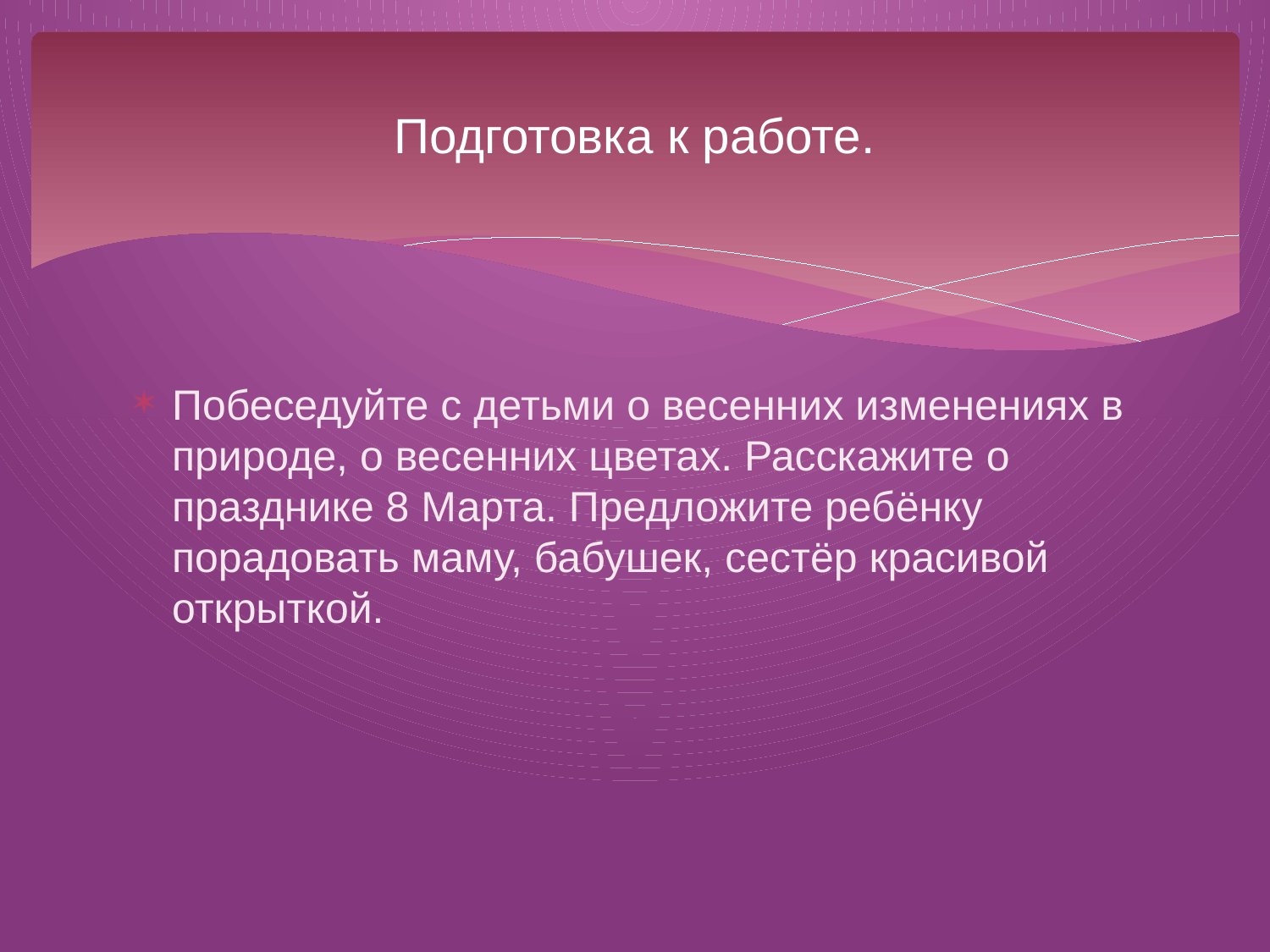

# Подготовка к работе.
Побеседуйте с детьми о весенних изменениях в природе, о весенних цветах. Расскажите о празднике 8 Марта. Предложите ребёнку порадовать маму, бабушек, сестёр красивой открыткой.